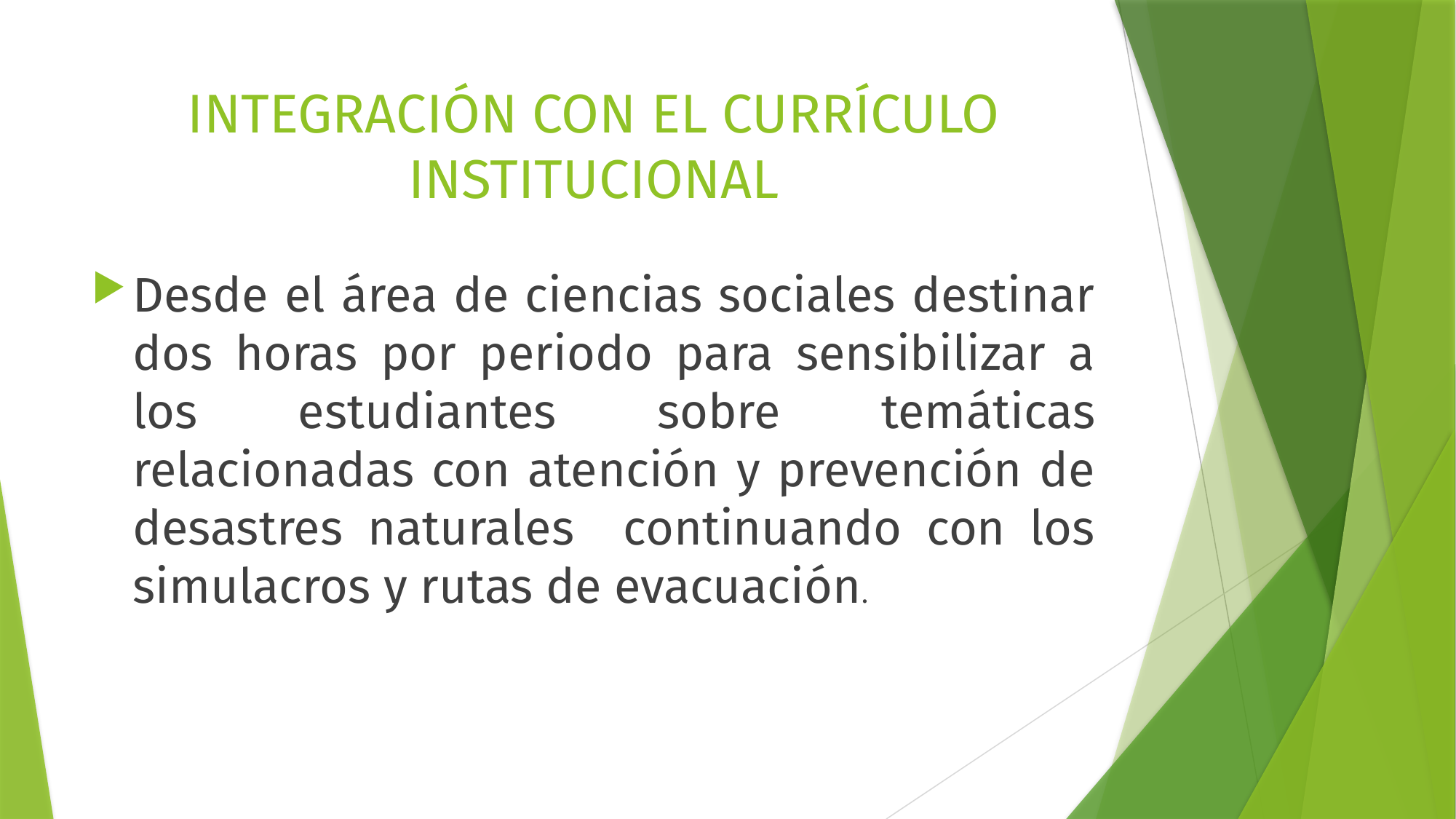

# INTEGRACIÓN CON EL CURRÍCULO INSTITUCIONAL
Desde el área de ciencias sociales destinar dos horas por periodo para sensibilizar a los estudiantes sobre temáticas relacionadas con atención y prevención de desastres naturales  continuando con los simulacros y rutas de evacuación.